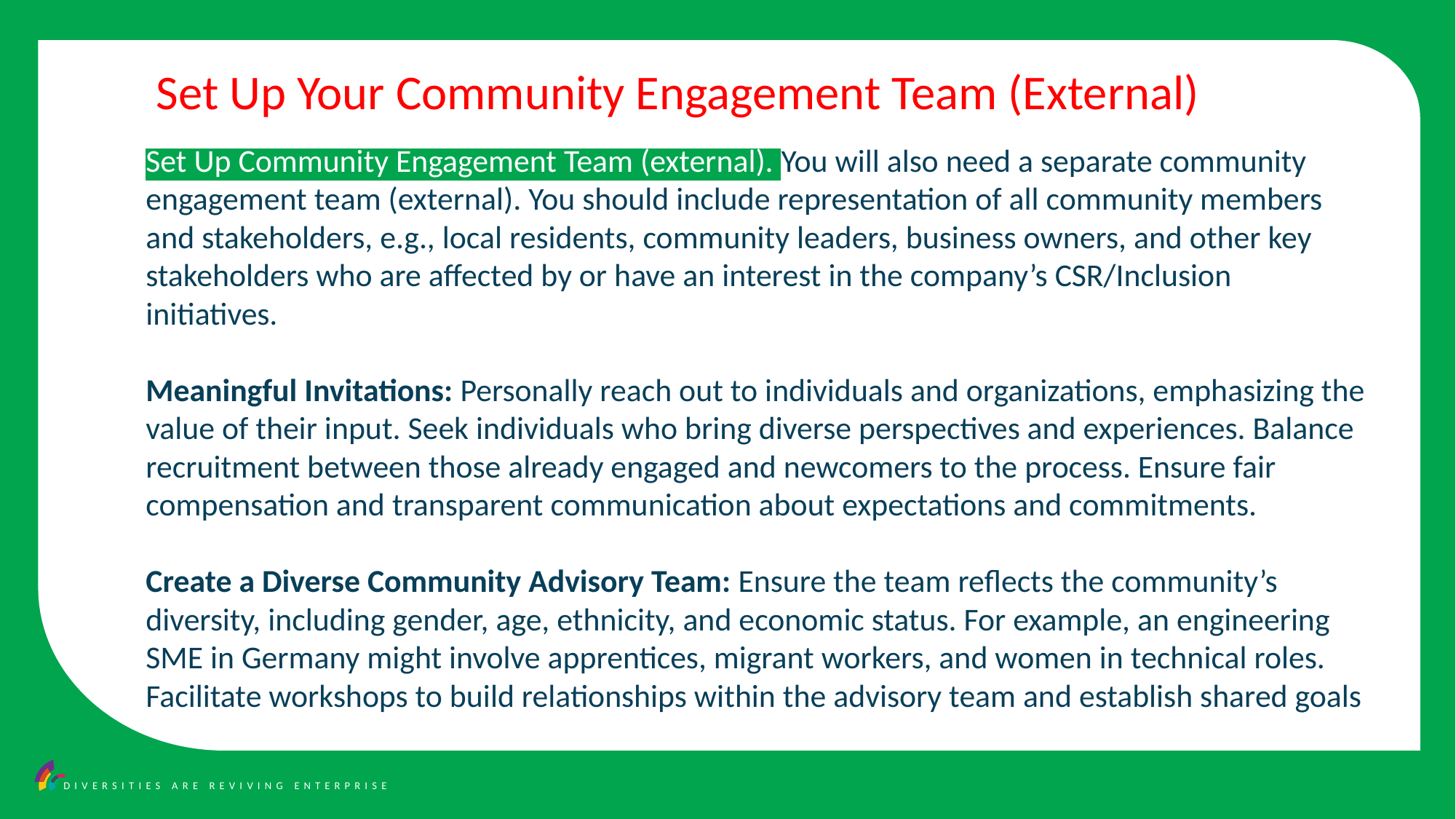

Set Up Your Community Engagement Team (External)
Set Up Community Engagement Team (external). You will also need a separate community engagement team (external). You should include representation of all community members and stakeholders, e.g., local residents, community leaders, business owners, and other key stakeholders who are affected by or have an interest in the company’s CSR/Inclusion initiatives.

Meaningful Invitations: Personally reach out to individuals and organizations, emphasizing the value of their input. Seek individuals who bring diverse perspectives and experiences. Balance recruitment between those already engaged and newcomers to the process. Ensure fair compensation and transparent communication about expectations and commitments.

Create a Diverse Community Advisory Team: Ensure the team reflects the community’s diversity, including gender, age, ethnicity, and economic status. For example, an engineering SME in Germany might involve apprentices, migrant workers, and women in technical roles. Facilitate workshops to build relationships within the advisory team and establish shared goals